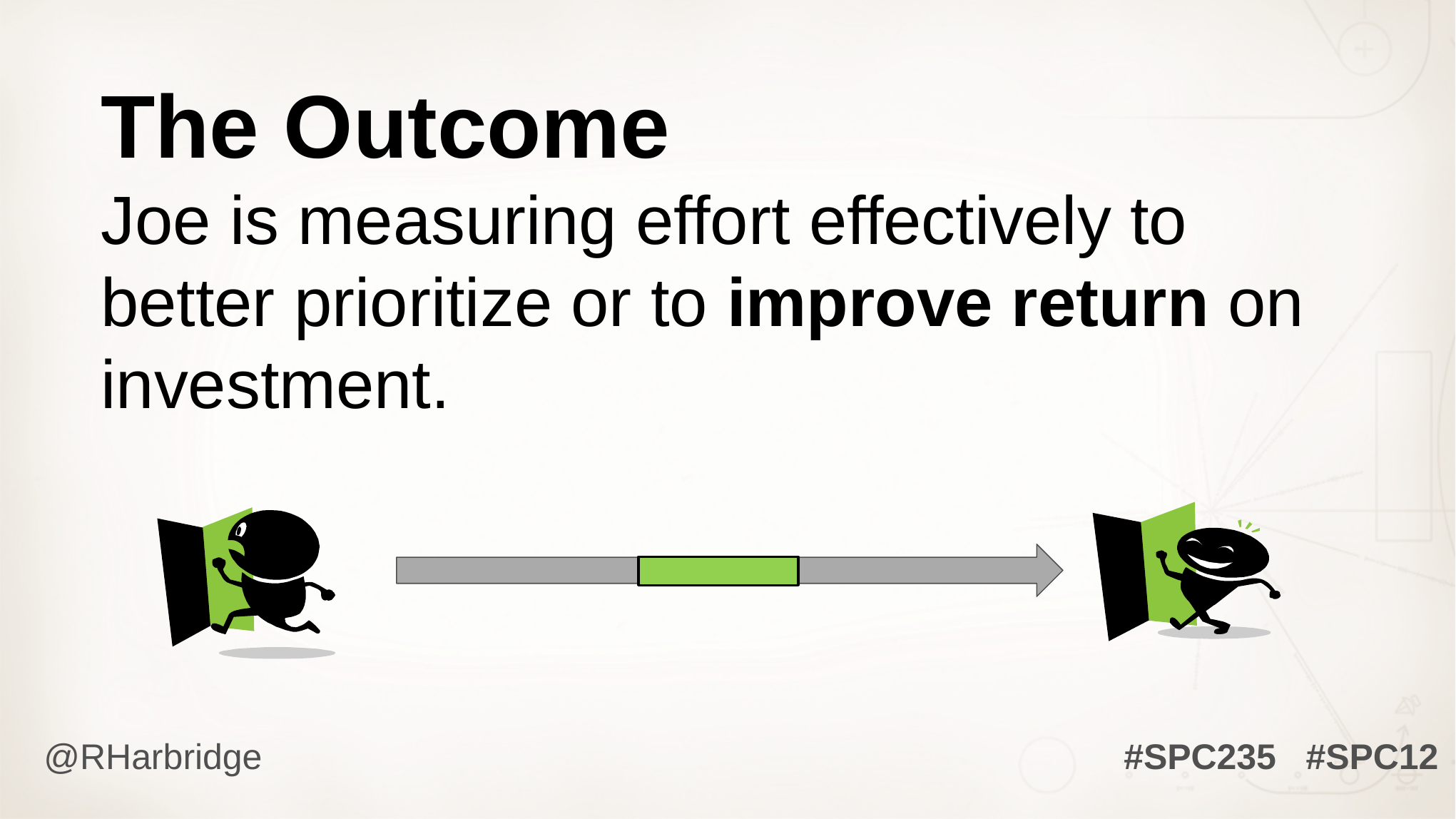

The Outcome
Joe is measuring effort effectively to better prioritize or to improve return on investment.